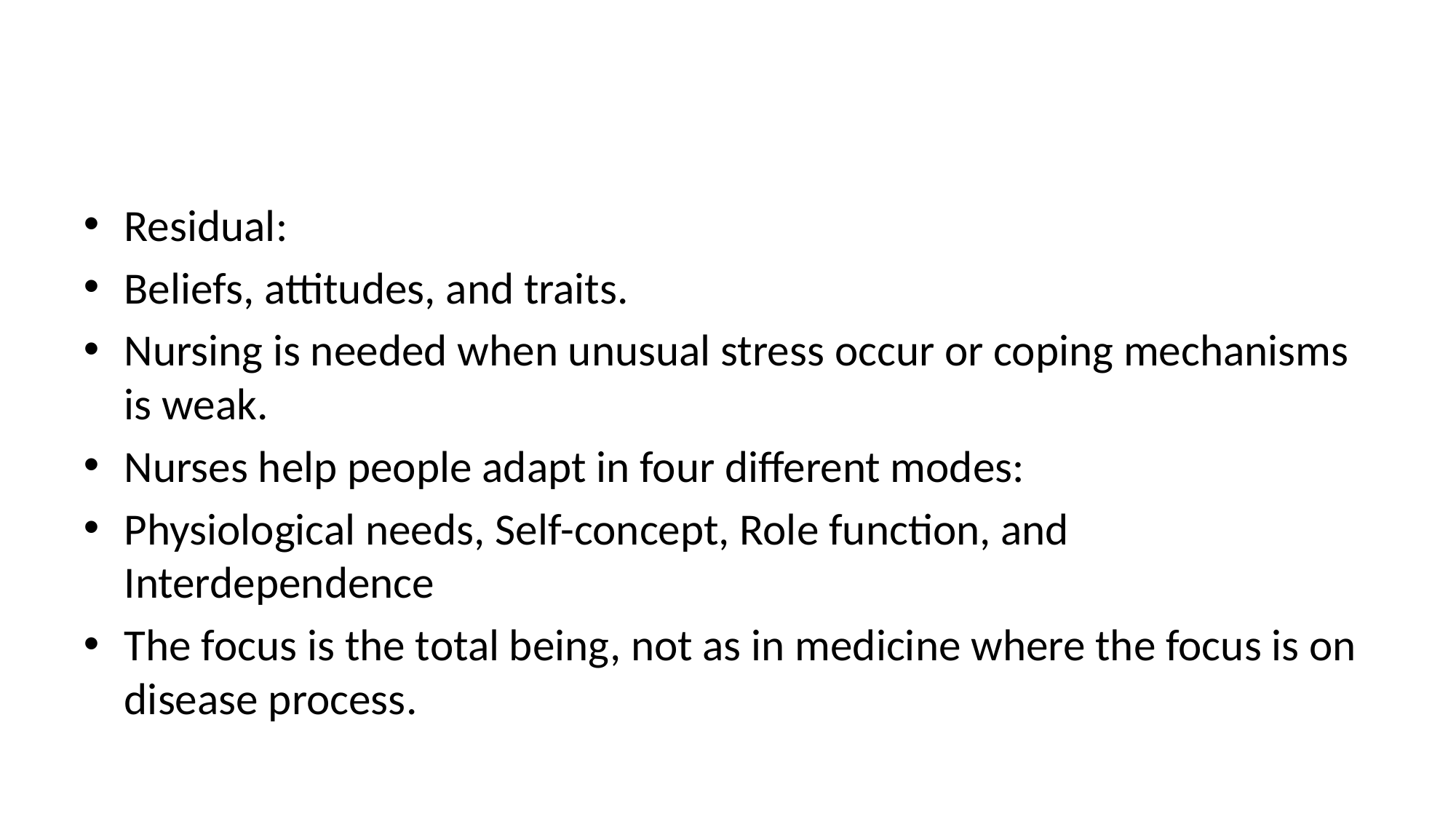

#
Residual:
Beliefs, attitudes, and traits.
Nursing is needed when unusual stress occur or coping mechanisms is weak.
Nurses help people adapt in four different modes:
Physiological needs, Self-concept, Role function, and Interdependence
The focus is the total being, not as in medicine where the focus is on disease process.